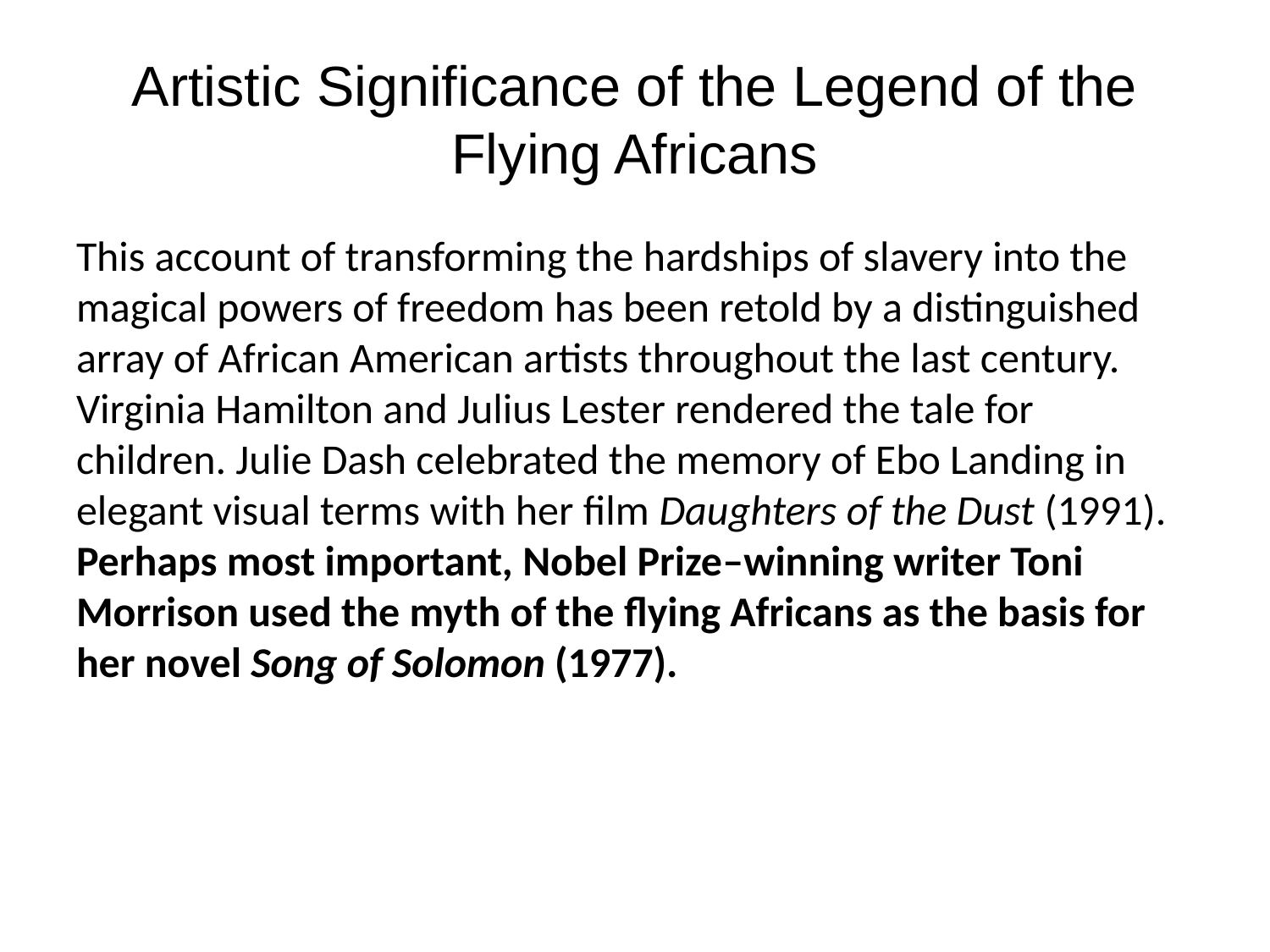

# Artistic Significance of the Legend of the Flying Africans
This account of transforming the hardships of slavery into the magical powers of freedom has been retold by a distinguished array of African American artists throughout the last century. Virginia Hamilton and Julius Lester rendered the tale for children. Julie Dash celebrated the memory of Ebo Landing in elegant visual terms with her film Daughters of the Dust (1991). Perhaps most important, Nobel Prize–winning writer Toni Morrison used the myth of the flying Africans as the basis for her novel Song of Solomon (1977).